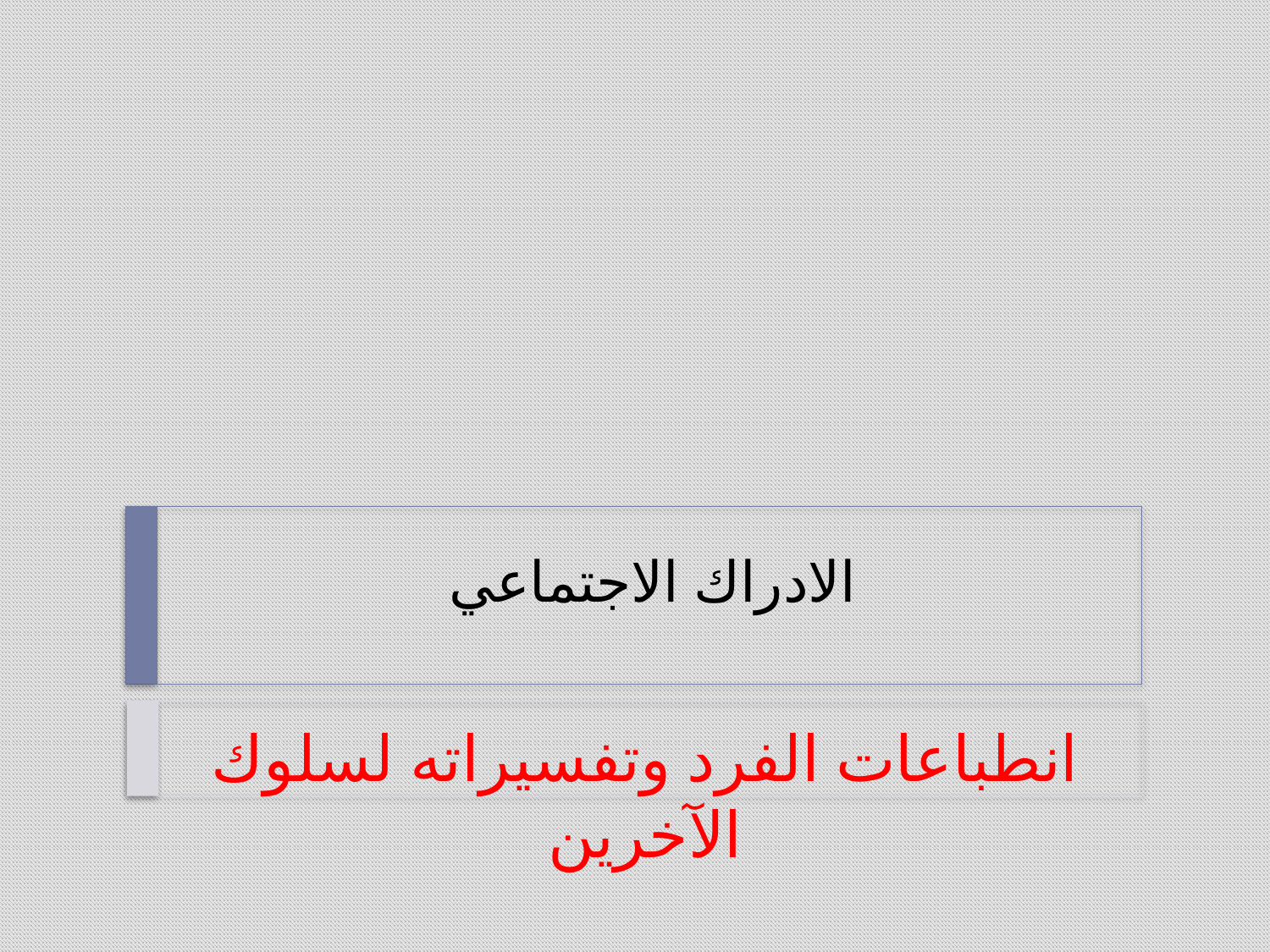

# الادراك الاجتماعي
انطباعات الفرد وتفسيراته لسلوك الآخرين